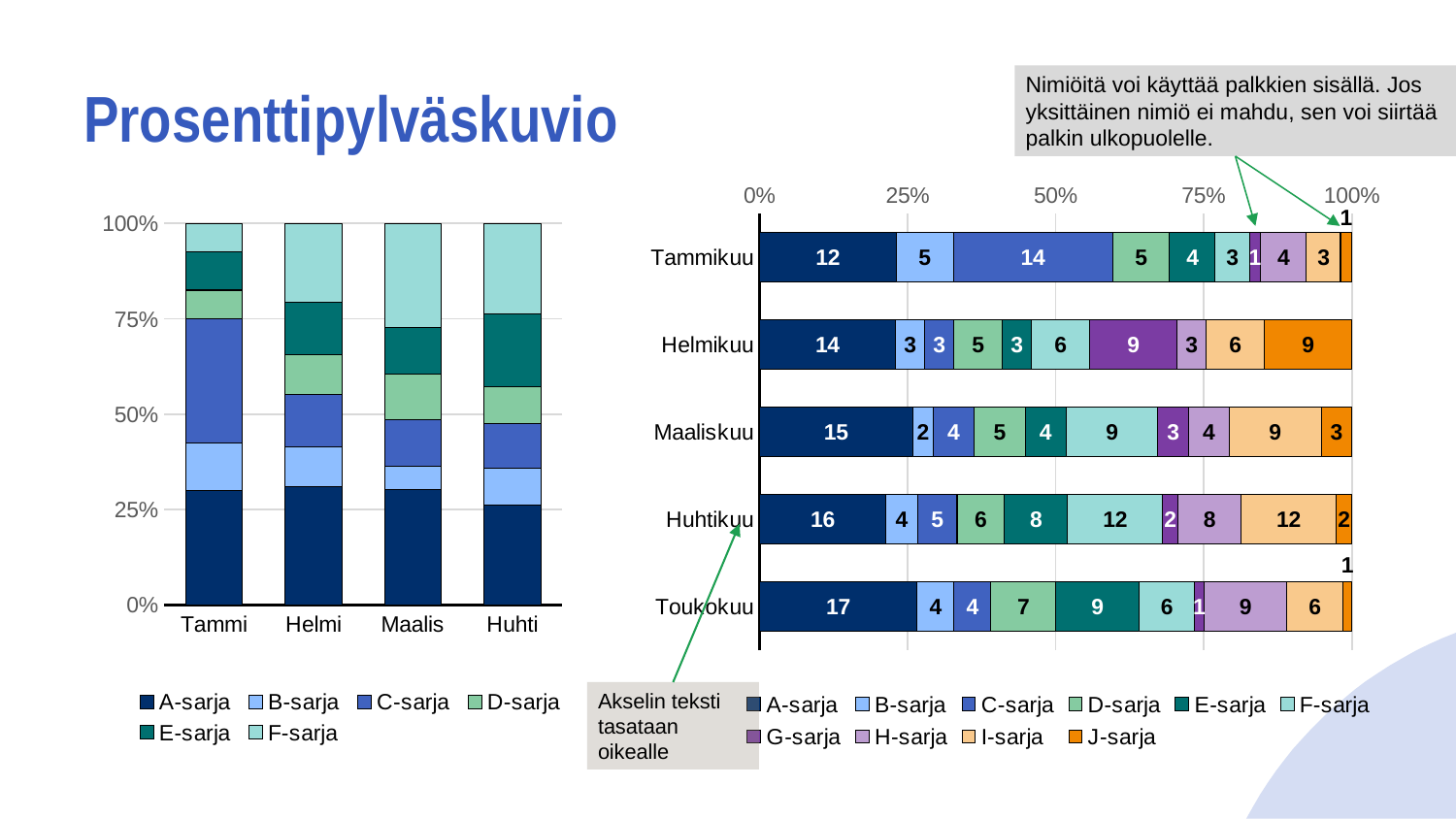

# Prosenttipylväskuvio
Nimiöitä voi käyttää palkkien sisällä. Jos yksittäinen nimiö ei mahdu, sen voi siirtää palkin ulkopuolelle.

### Chart

| Category | A-sarja | B-sarja | C-sarja | D-sarja | E-sarja | F-sarja | G-sarja | H-sarja | I-sarja | J-sarja |
|---|---|---|---|---|---|---|---|---|---|---|
| Tammikuu | 12.0 | 5.0 | 14.0 | 5.0 | 4.0 | 3.0 | 1.0 | 4.0 | 3.0 | 1.0 |
| Helmikuu | 14.0 | 3.0 | 3.0 | 5.0 | 3.0 | 6.0 | 9.0 | 3.0 | 6.0 | 9.0 |
| Maaliskuu | 15.0 | 2.0 | 4.0 | 5.0 | 4.0 | 9.0 | 3.0 | 4.0 | 9.0 | 3.0 |
| Huhtikuu | 16.0 | 4.0 | 5.0 | 6.0 | 8.0 | 12.0 | 2.0 | 8.0 | 12.0 | 2.0 |
| Toukokuu | 17.0 | 4.0 | 4.0 | 7.0 | 9.0 | 6.0 | 1.0 | 9.0 | 6.0 | 1.0 |

### Chart

| Category | A-sarja | B-sarja | C-sarja | D-sarja | E-sarja | F-sarja |
|---|---|---|---|---|---|---|
|  Tammi  | 12.0 | 5.0 | 13.0 | 3.0 | 4.0 | 3.0 |
|  Helmi  | 9.0 | 3.0 | 4.0 | 3.0 | 4.0 | 6.0 |
|  Maalis  | 10.0 | 2.0 | 4.0 | 4.0 | 4.0 | 9.0 |
| Huhti | 11.0 | 4.0 | 5.0 | 4.0 | 8.0 | 10.0 |
Akselin teksti tasataan oikealle